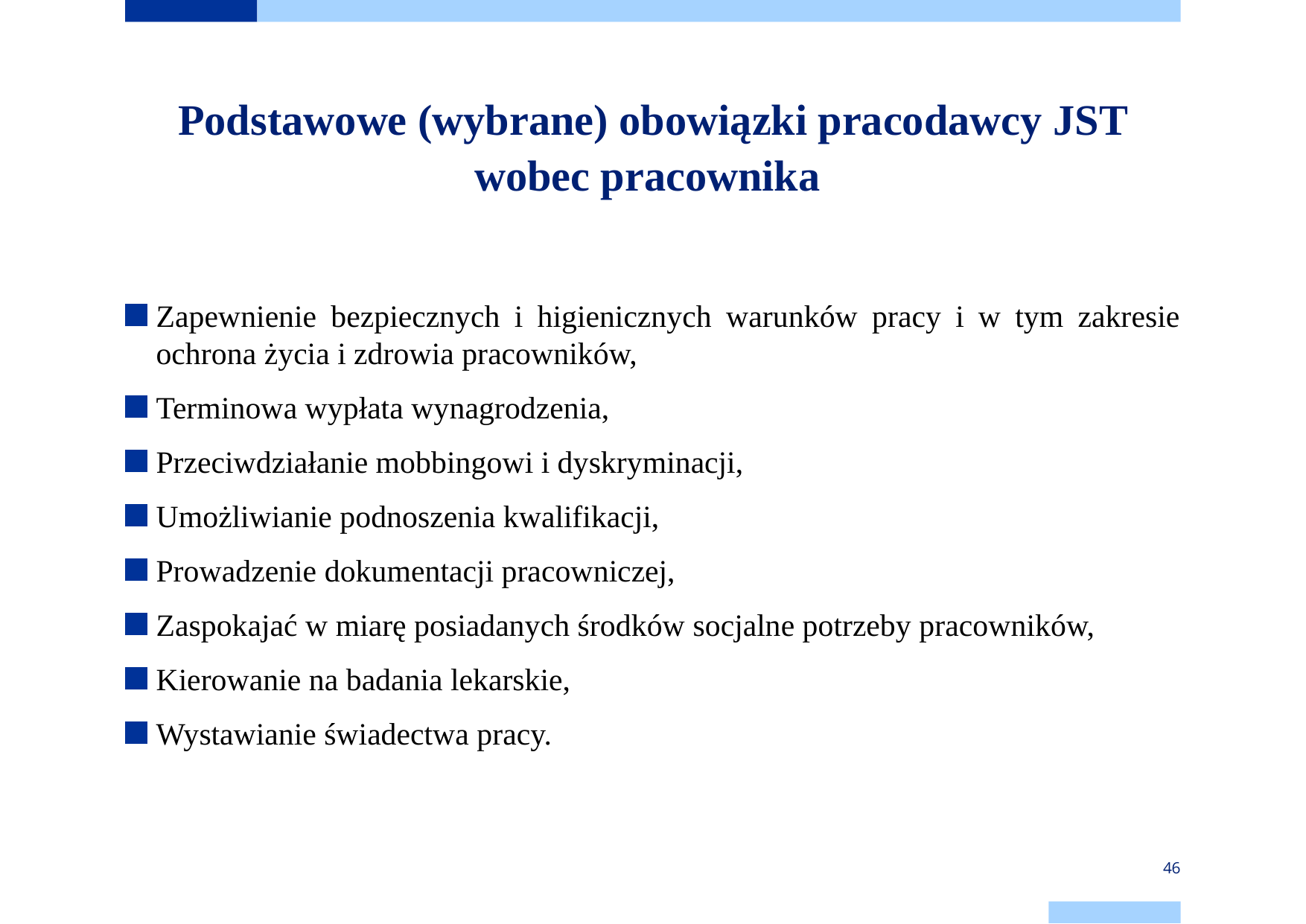

# Podstawowe (wybrane) obowiązki pracodawcy JST wobec pracownika

Zapewnienie bezpiecznych i higienicznych warunków pracy i w tym zakresie ochrona życia i zdrowia pracowników,
Terminowa wypłata wynagrodzenia,
Przeciwdziałanie mobbingowi i dyskryminacji,
Umożliwianie podnoszenia kwalifikacji,
Prowadzenie dokumentacji pracowniczej,
Zaspokajać w miarę posiadanych środków socjalne potrzeby pracowników,
Kierowanie na badania lekarskie,
Wystawianie świadectwa pracy.

46